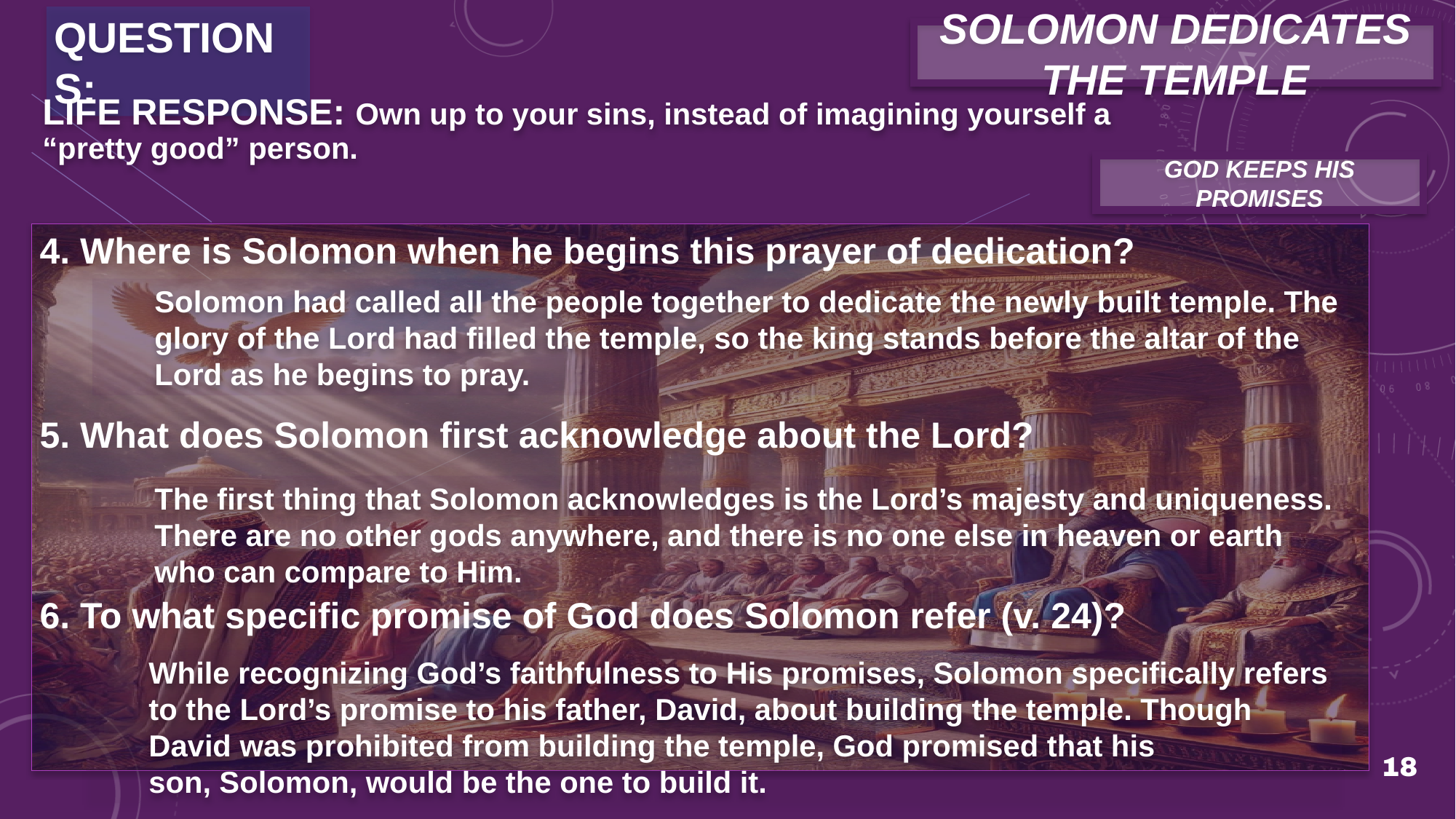

QUESTIONS:
Solomon Dedicates the Temple

Life Response: Own up to your sins, instead of imagining yourself a “pretty good” person.

GOD KEEPS HIS PROMISES

4. Where is Solomon when he begins this prayer of dedication?

5. What does Solomon first acknowledge about the Lord?

6. To what specific promise of God does Solomon refer (v. 24)?

Solomon had called all the people together to dedicate the newly built temple. The glory of the Lord had filled the temple, so the king stands before the altar of the Lord as he begins to pray.
The first thing that Solomon acknowledges is the Lord’s majesty and uniqueness. There are no other gods anywhere, and there is no one else in heaven or earth who can compare to Him.
While recognizing God’s faithfulness to His promises, Solomon specifically refers to the Lord’s promise to his father, David, about building the temple. Though David was prohibited from building the temple, God promised that his son, Solomon, would be the one to build it.
18